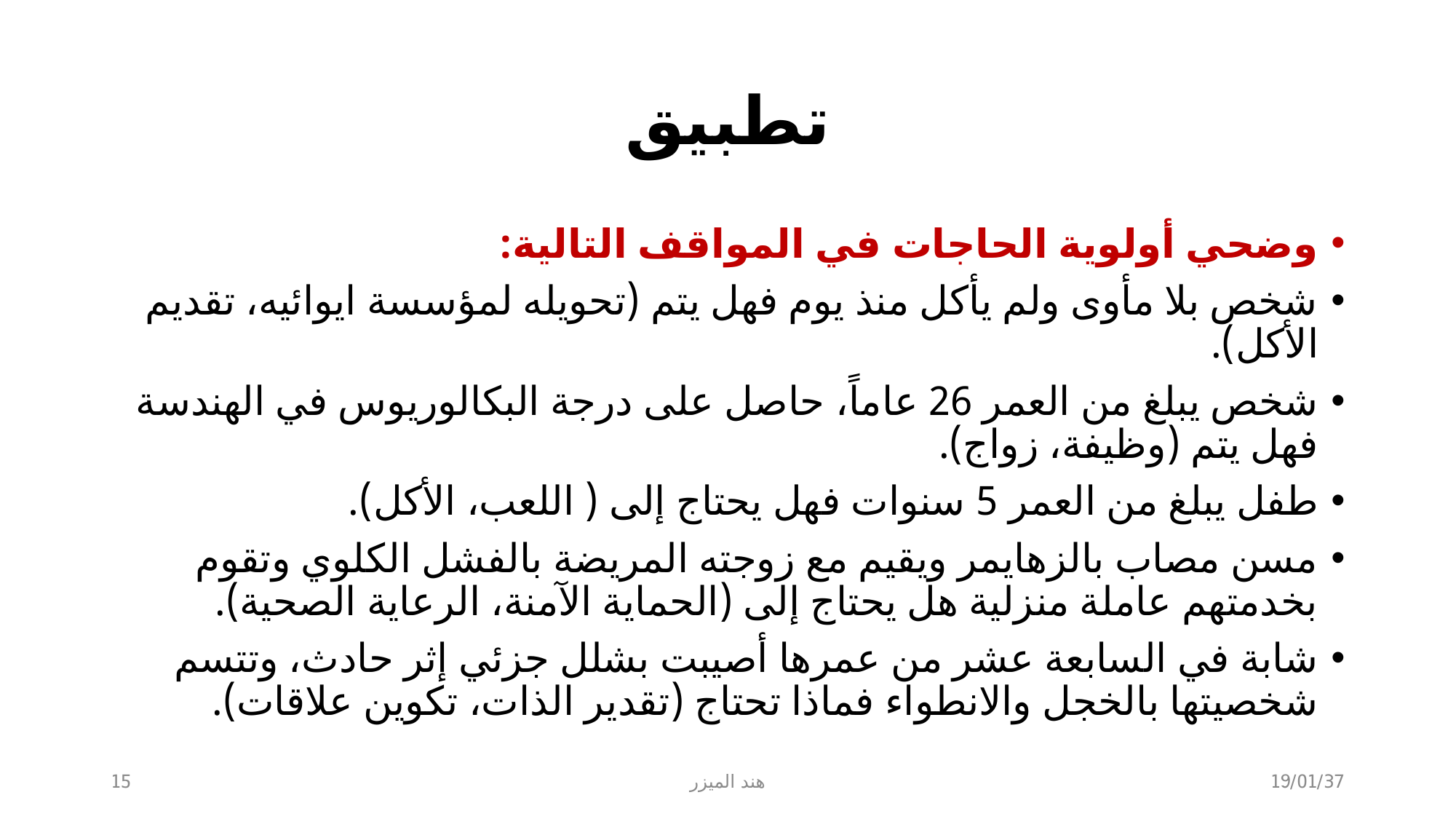

# تطبيق
وضحي أولوية الحاجات في المواقف التالية:
شخص بلا مأوى ولم يأكل منذ يوم فهل يتم (تحويله لمؤسسة ايوائيه، تقديم الأكل).
شخص يبلغ من العمر 26 عاماً، حاصل على درجة البكالوريوس في الهندسة فهل يتم (وظيفة، زواج).
طفل يبلغ من العمر 5 سنوات فهل يحتاج إلى ( اللعب، الأكل).
مسن مصاب بالزهايمر ويقيم مع زوجته المريضة بالفشل الكلوي وتقوم بخدمتهم عاملة منزلية هل يحتاج إلى (الحماية الآمنة، الرعاية الصحية).
شابة في السابعة عشر من عمرها أصيبت بشلل جزئي إثر حادث، وتتسم شخصيتها بالخجل والانطواء فماذا تحتاج (تقدير الذات، تكوين علاقات).
15
هند الميزر
19/01/37